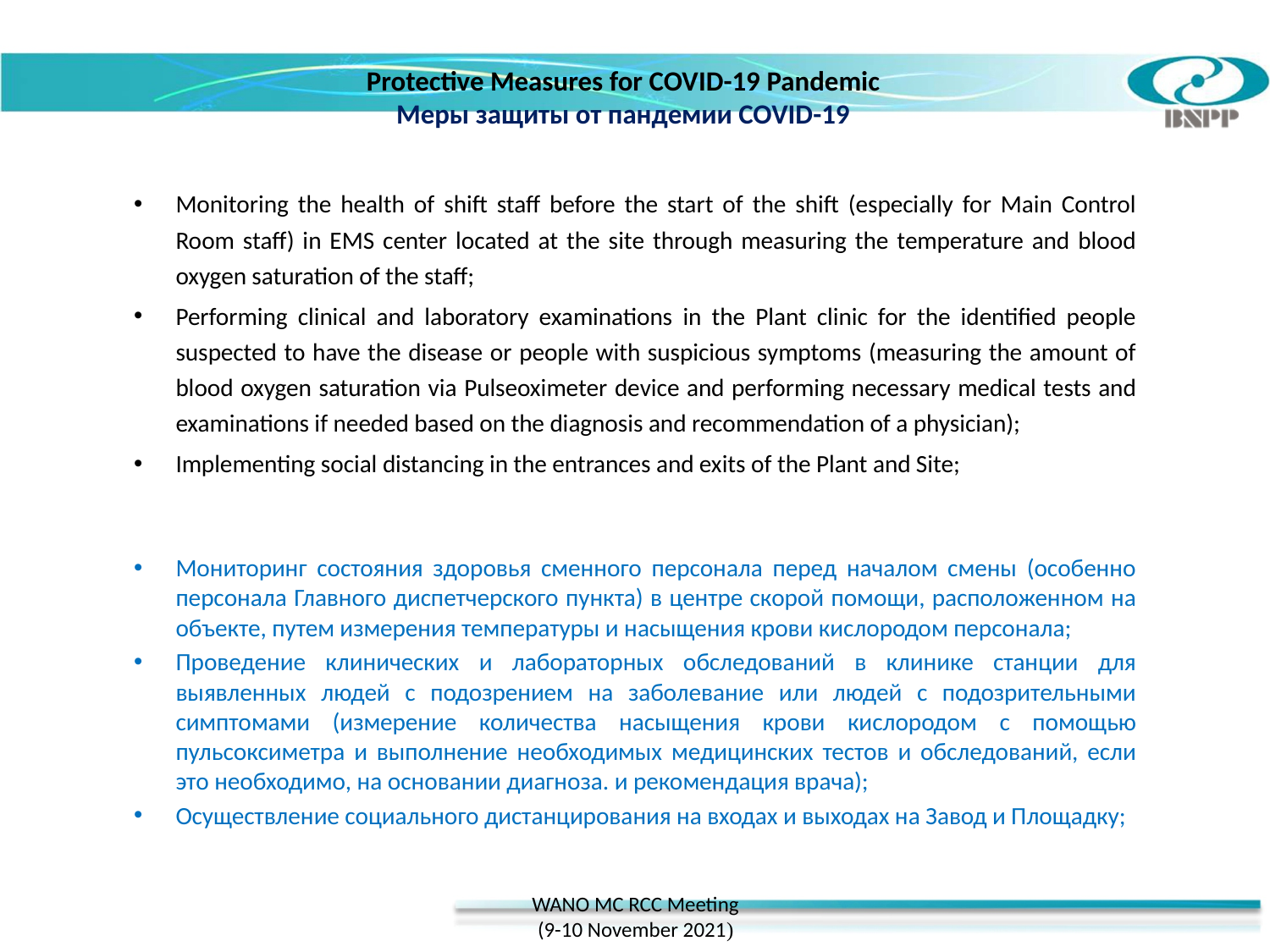

# Protective Measures for COVID-19 Pandemic Меры защиты от пандемии COVID-19
Monitoring the health of shift staff before the start of the shift (especially for Main Control Room staff) in EMS center located at the site through measuring the temperature and blood oxygen saturation of the staff;
Performing clinical and laboratory examinations in the Plant clinic for the identified people suspected to have the disease or people with suspicious symptoms (measuring the amount of blood oxygen saturation via Pulseoximeter device and performing necessary medical tests and examinations if needed based on the diagnosis and recommendation of a physician);
Implementing social distancing in the entrances and exits of the Plant and Site;

Мониторинг состояния здоровья сменного персонала перед началом смены (особенно персонала Главного диспетчерского пункта) в центре скорой помощи, расположенном на объекте, путем измерения температуры и насыщения крови кислородом персонала;
Проведение клинических и лабораторных обследований в клинике станции для выявленных людей с подозрением на заболевание или людей с подозрительными симптомами (измерение количества насыщения крови кислородом с помощью пульсоксиметра и выполнение необходимых медицинских тестов и обследований, если это необходимо, на основании диагноза. и рекомендация врача);
Осуществление социального дистанцирования на входах и выходах на Завод и Площадку;

WANO MC RCC Meeting
(9-10 November 2021)